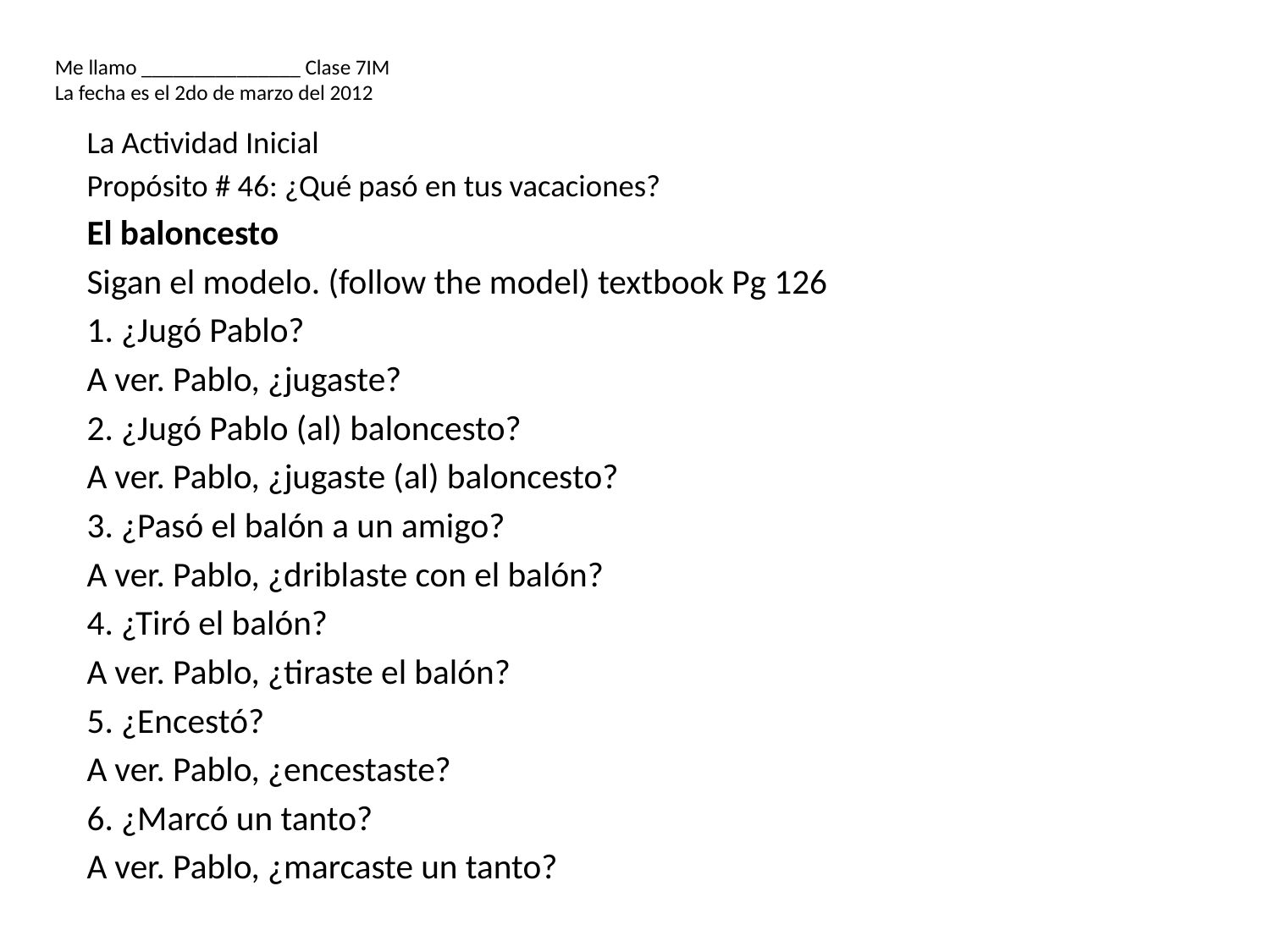

Me llamo _______________ Clase 7IM
La fecha es el 2do de marzo del 2012
La Actividad Inicial
Propósito # 46: ¿Qué pasó en tus vacaciones?
El baloncesto
Sigan el modelo. (follow the model) textbook Pg 126
1. ¿Jugó Pablo?
A ver. Pablo, ¿jugaste?
2. ¿Jugó Pablo (al) baloncesto?
A ver. Pablo, ¿jugaste (al) baloncesto?
3. ¿Pasó el balón a un amigo?
A ver. Pablo, ¿driblaste con el balón?
4. ¿Tiró el balón?
A ver. Pablo, ¿tiraste el balón?
5. ¿Encestó?
A ver. Pablo, ¿encestaste?
6. ¿Marcó un tanto?
A ver. Pablo, ¿marcaste un tanto?